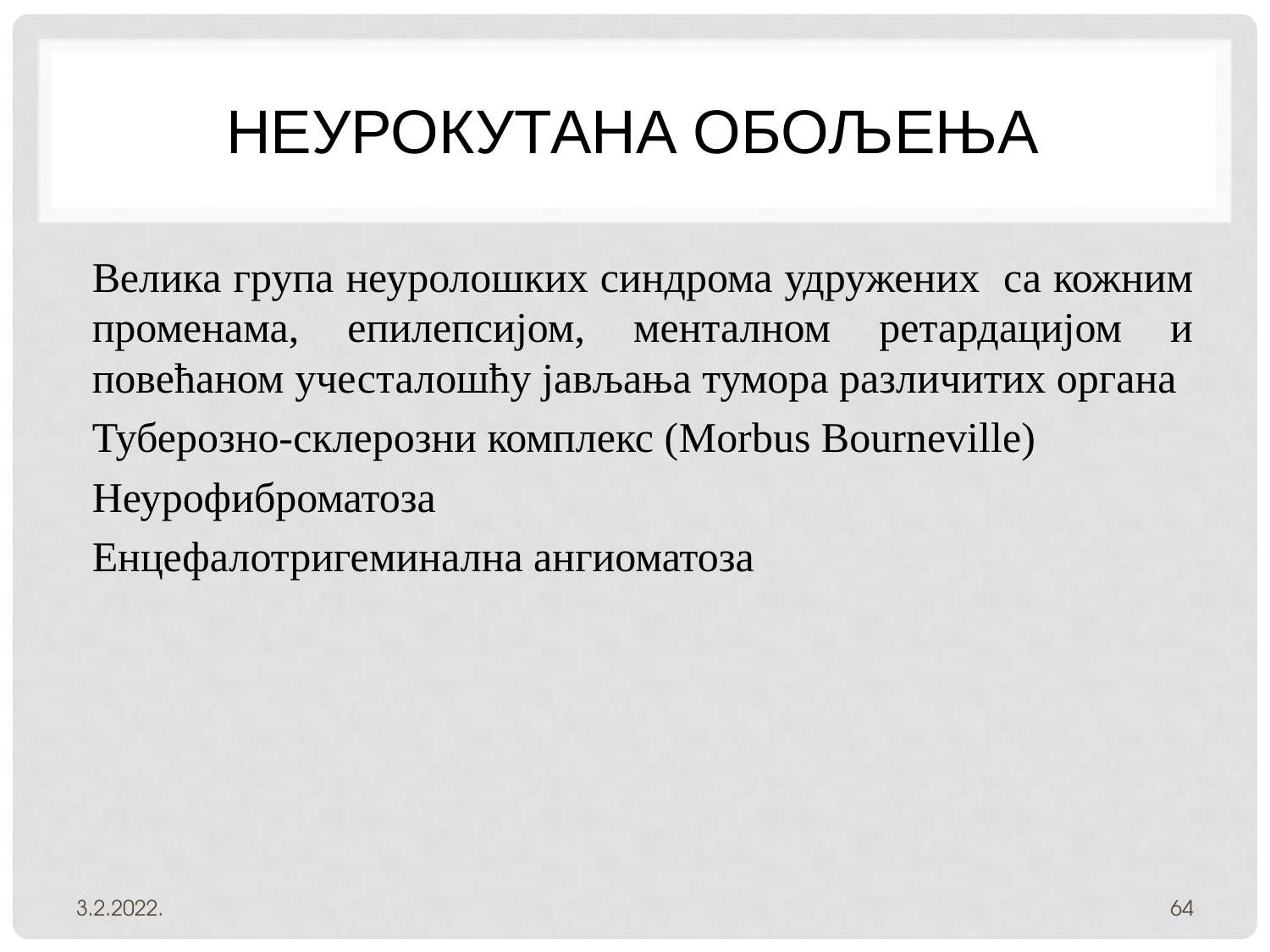

# Неурокутана обољења
Велика група неуролошких синдрома удружених  са кожним променама, епилепсијом, менталном ретардацијом и повећаном учесталошћу јављања тумора различитих органа
Туберозно-склерозни комплекс (Morbus Bourneville)
Неурофиброматоза
Енцефалотригеминална ангиоматоза
3.2.2022.
64